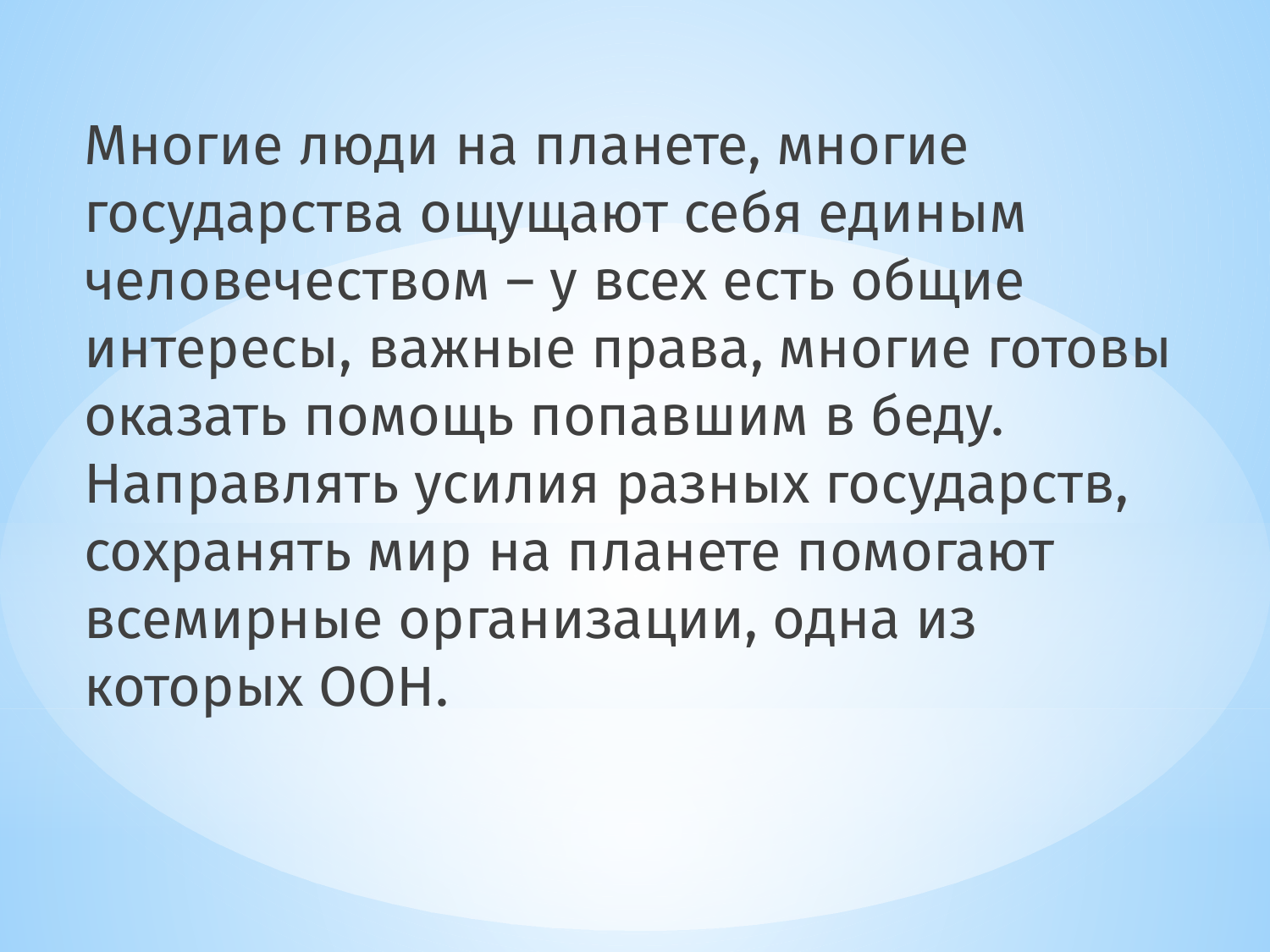

Многие люди на планете, многие государства ощущают себя единым человечеством – у всех есть общие интересы, важные права, многие готовы оказать помощь попавшим в беду. Направлять усилия разных государств, сохранять мир на планете помогают всемирные организации, одна из которых ООН.
#